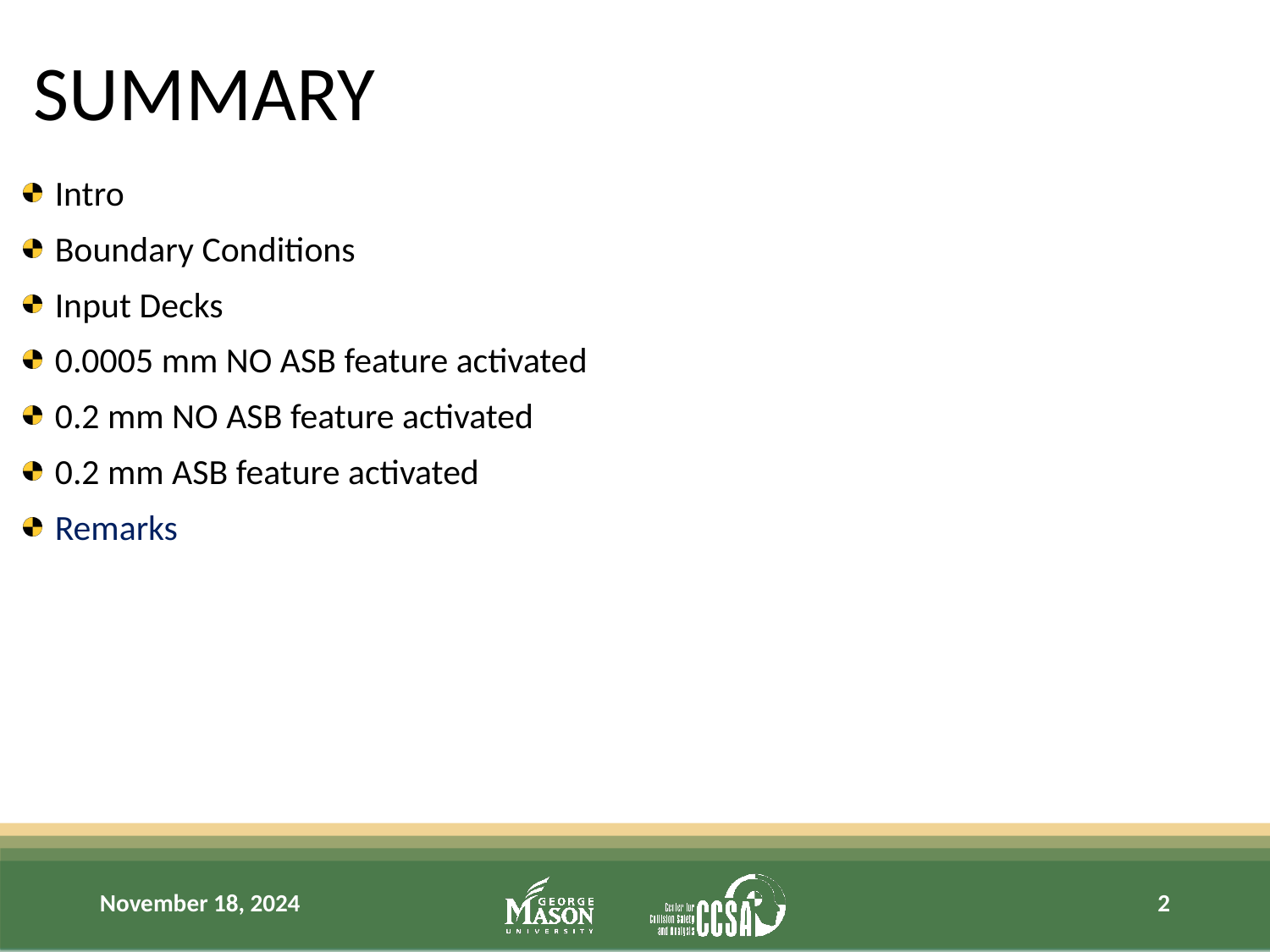

# SUMMARY
Intro
Boundary Conditions
Input Decks
0.0005 mm NO ASB feature activated
0.2 mm NO ASB feature activated
0.2 mm ASB feature activated
Remarks

November 18, 2024
2